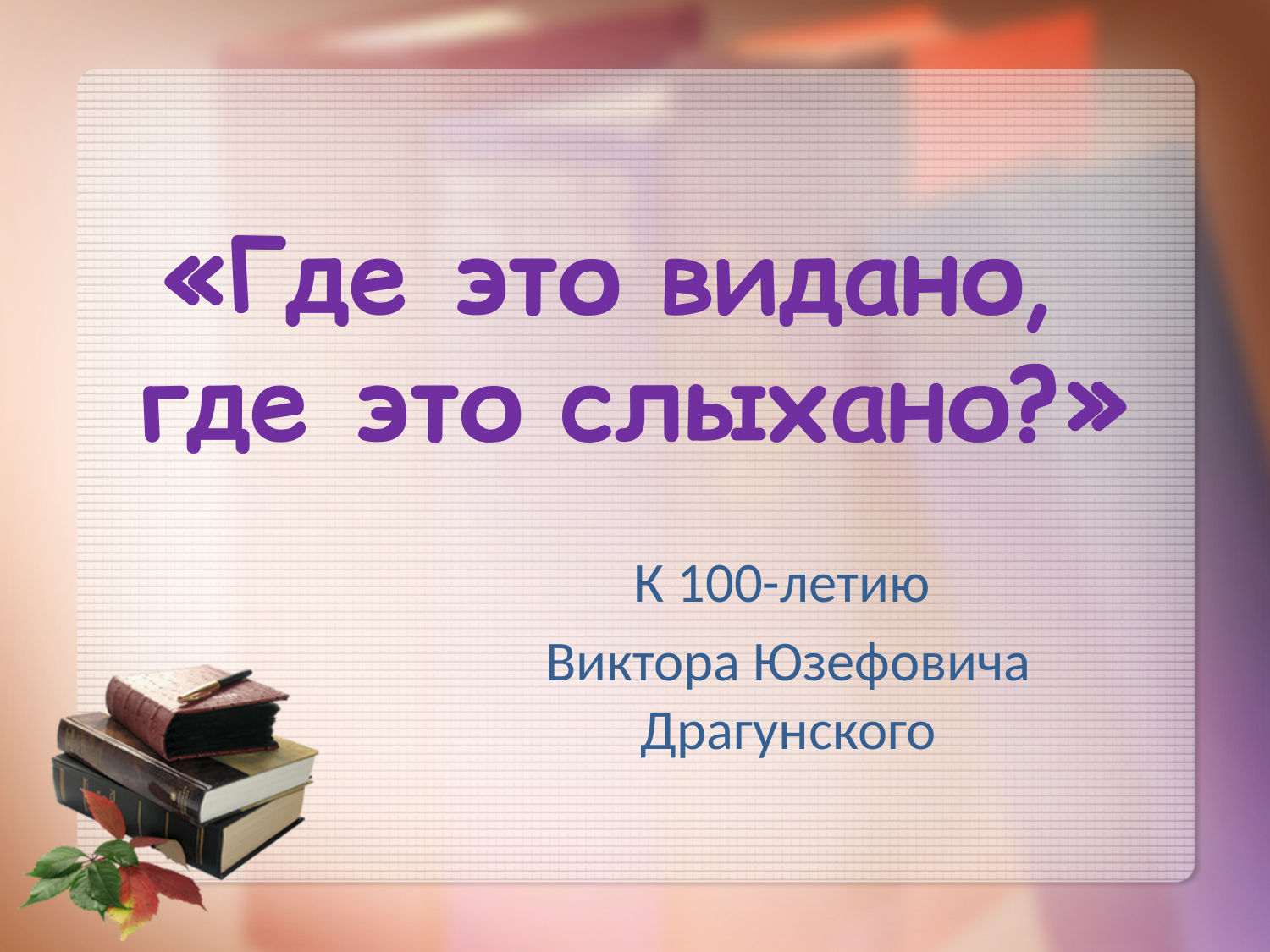

# «Где это видано, где это слыхано?»
К 100-летию
Виктора Юзефовича Драгунского